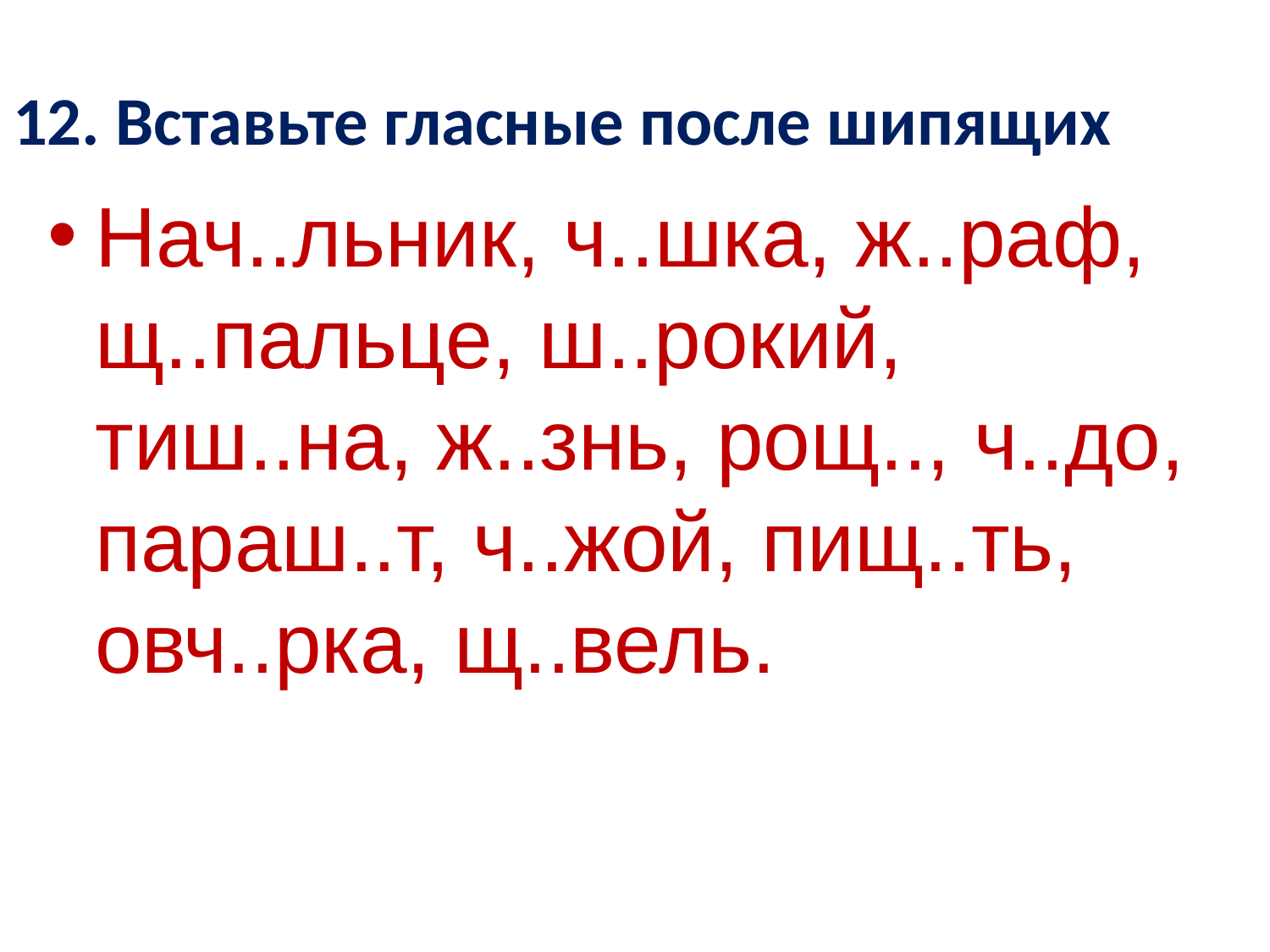

# 12. Вставьте гласные после шипящих
Нач..льник, ч..шка, ж..раф, щ..пальце, ш..рокий, тиш..на, ж..знь, рощ.., ч..до, параш..т, ч..жой, пищ..ть, овч..рка, щ..вель.